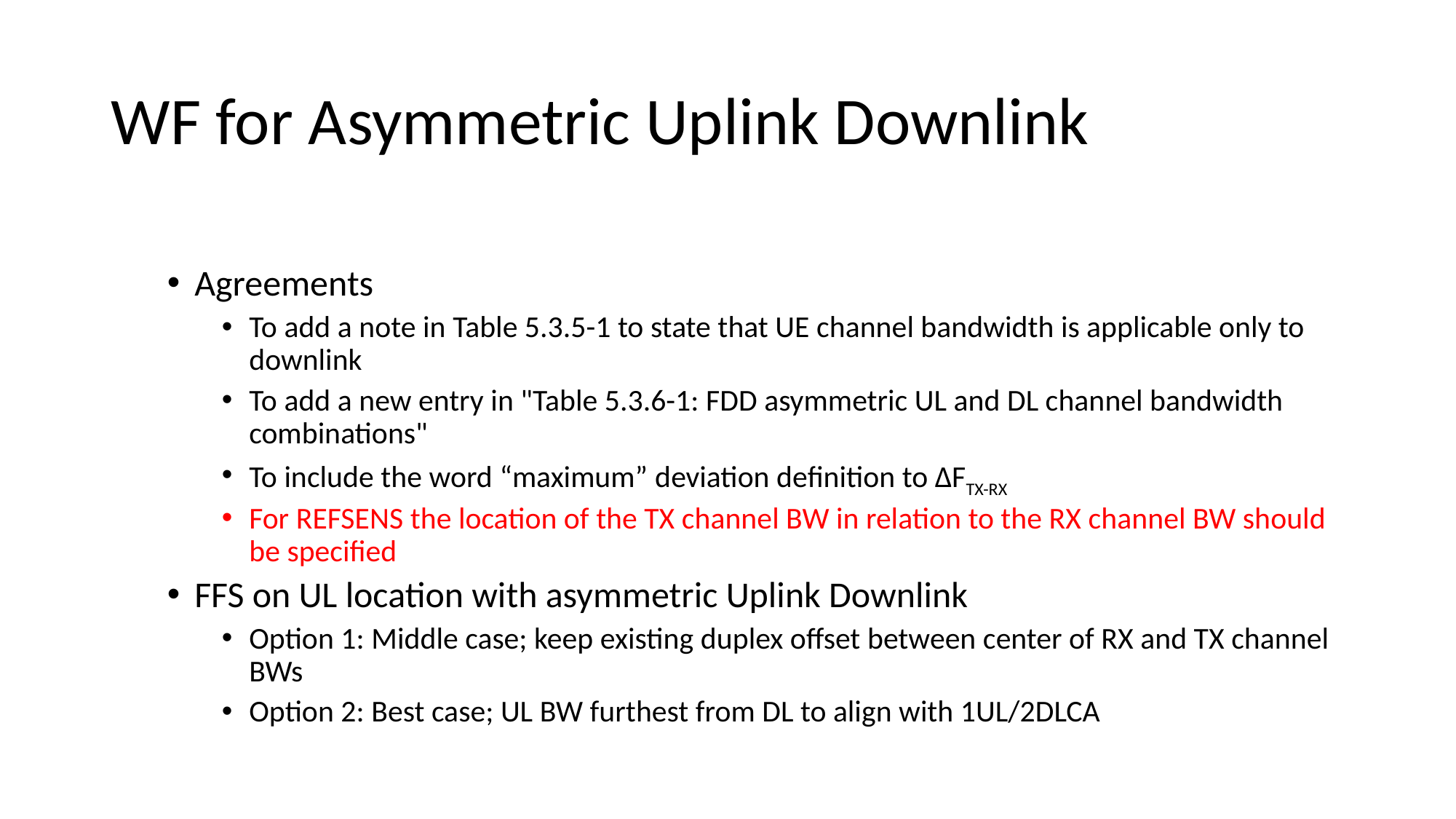

# WF for Asymmetric Uplink Downlink

Agreements
To add a note in Table 5.3.5-1 to state that UE channel bandwidth is applicable only to downlink
To add a new entry in "Table 5.3.6-1: FDD asymmetric UL and DL channel bandwidth combinations"
To include the word “maximum” deviation definition to ΔFTX-RX
For REFSENS the location of the TX channel BW in relation to the RX channel BW should be specified
FFS on UL location with asymmetric Uplink Downlink
Option 1: Middle case; keep existing duplex offset between center of RX and TX channel BWs
Option 2: Best case; UL BW furthest from DL to align with 1UL/2DLCA